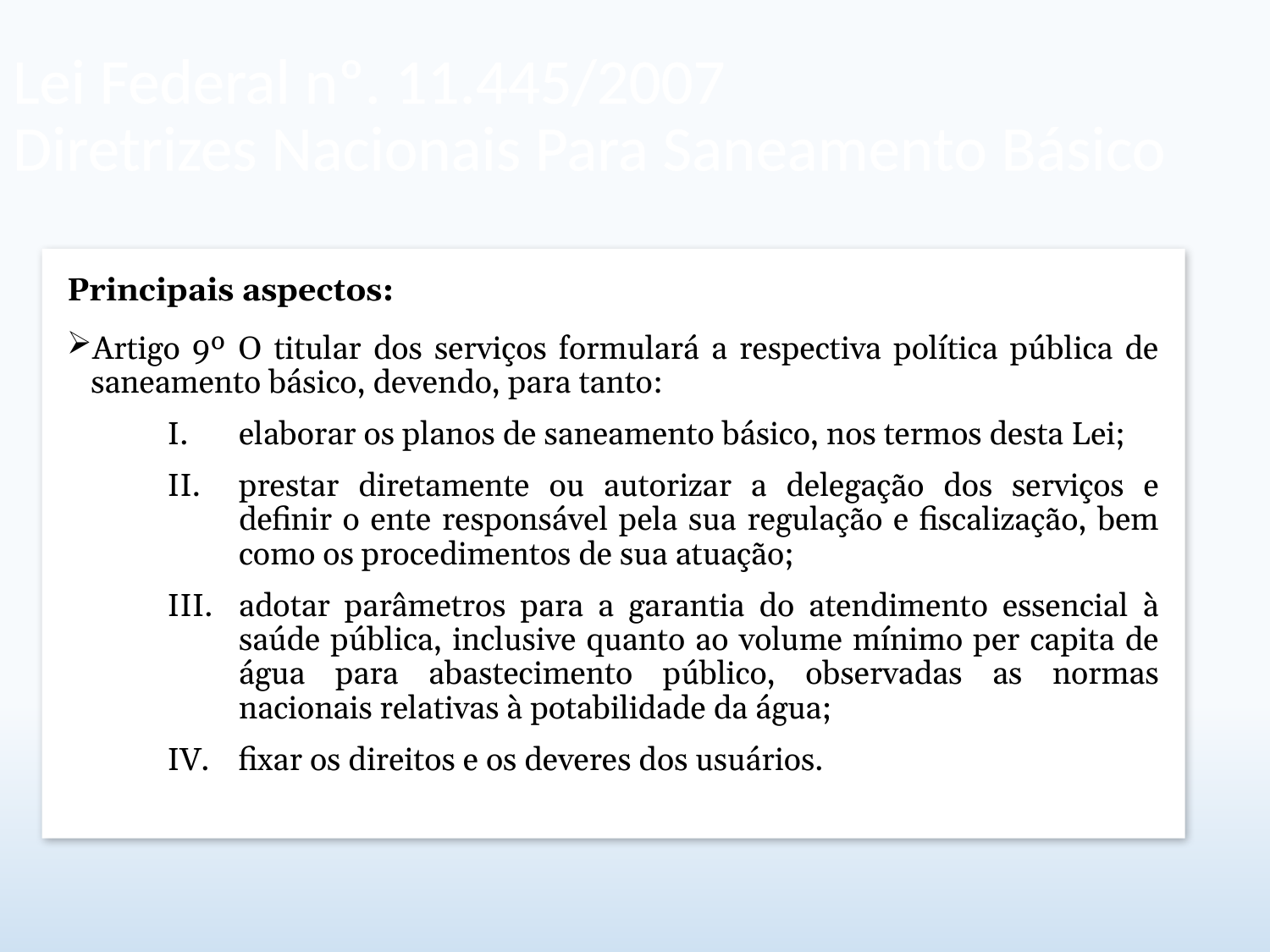

# Lei Federal nº. 11.445/2007 Diretrizes Nacionais Para Saneamento Básico
Principais aspectos:
Artigo 9º O titular dos serviços formulará a respectiva política pública de saneamento básico, devendo, para tanto:
elaborar os planos de saneamento básico, nos termos desta Lei;
prestar diretamente ou autorizar a delegação dos serviços e definir o ente responsável pela sua regulação e fiscalização, bem como os procedimentos de sua atuação;
adotar parâmetros para a garantia do atendimento essencial à saúde pública, inclusive quanto ao volume mínimo per capita de água para abastecimento público, observadas as normas nacionais relativas à potabilidade da água;
fixar os direitos e os deveres dos usuários.